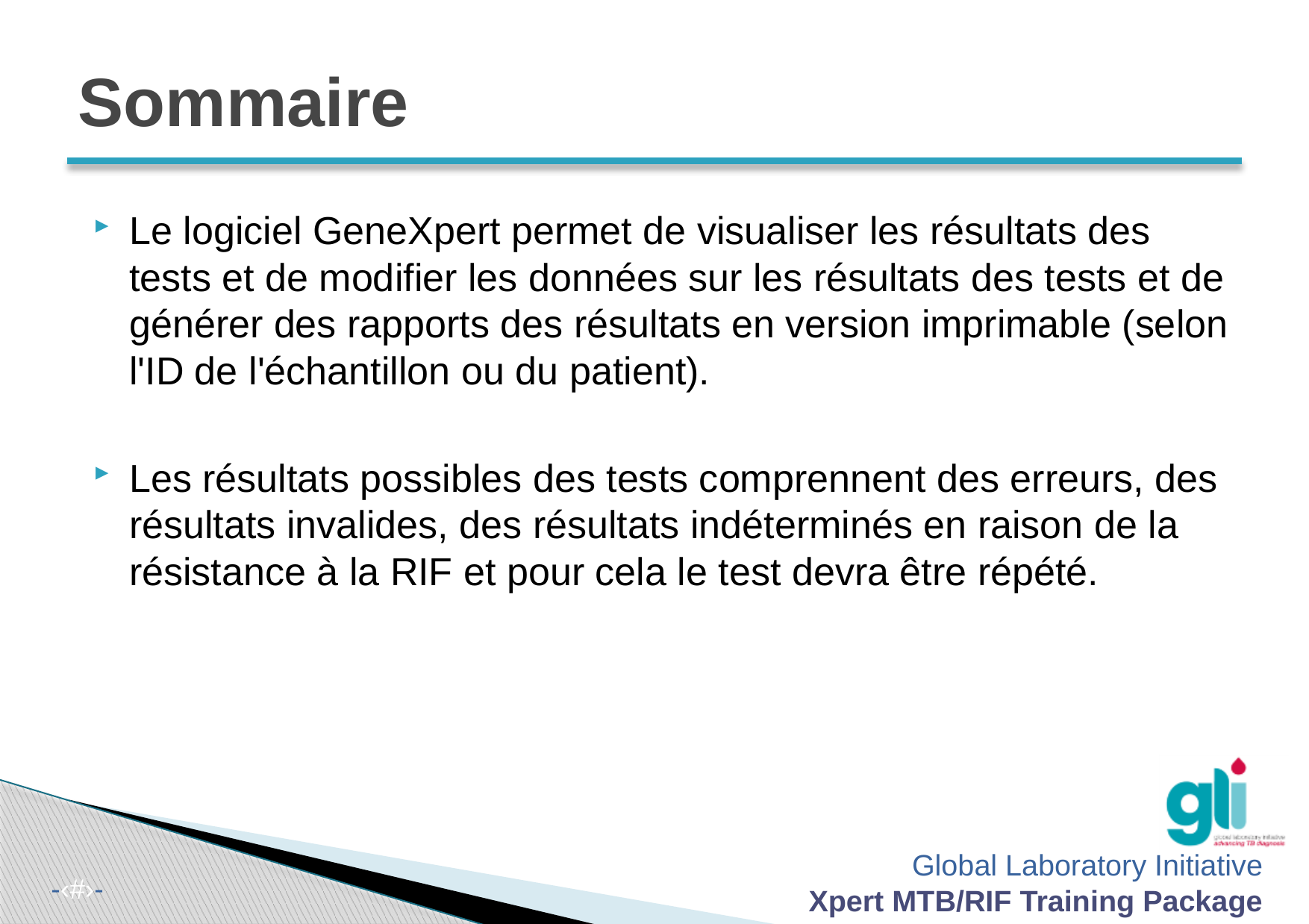

# Sommaire

Le logiciel GeneXpert permet de visualiser les résultats des tests et de modifier les données sur les résultats des tests et de générer des rapports des résultats en version imprimable (selon l'ID de l'échantillon ou du patient).

Les résultats possibles des tests comprennent des erreurs, des résultats invalides, des résultats indéterminés en raison de la résistance à la RIF et pour cela le test devra être répété.